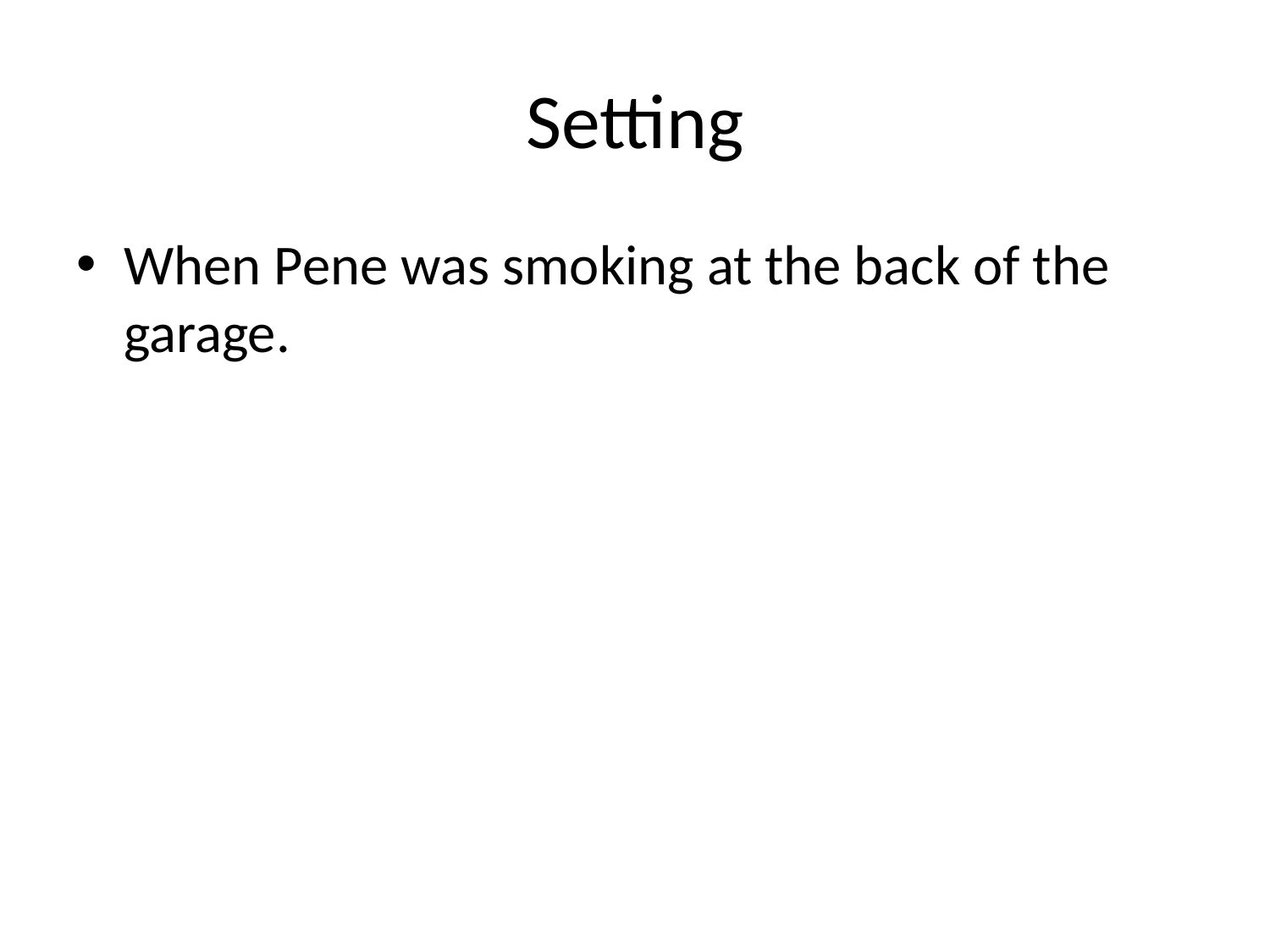

# Setting
When Pene was smoking at the back of the garage.